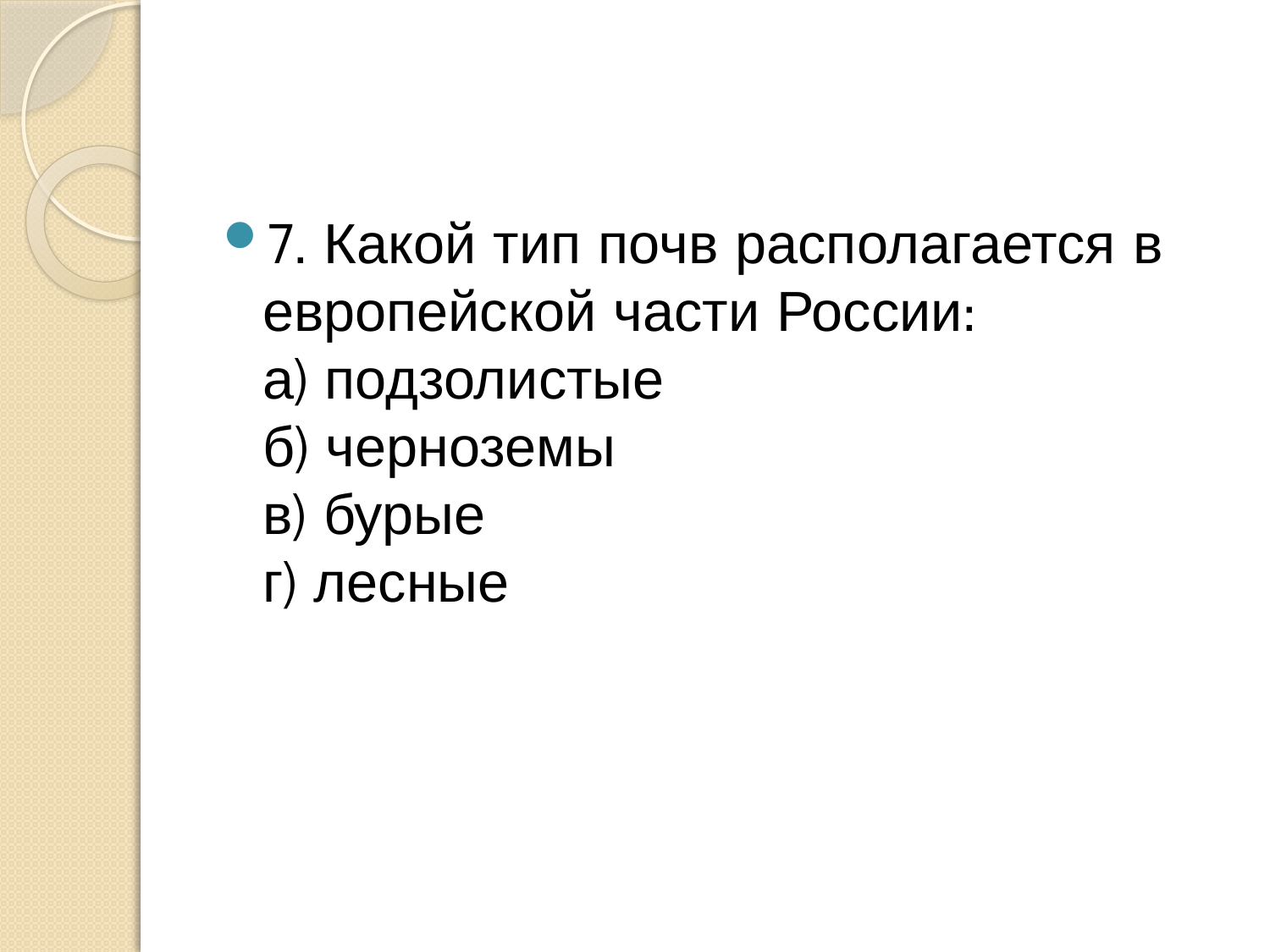

7. Какой тип почв располагается в европейской части России:
а) подзолистые
б) черноземы
в) бурые
г) лесные